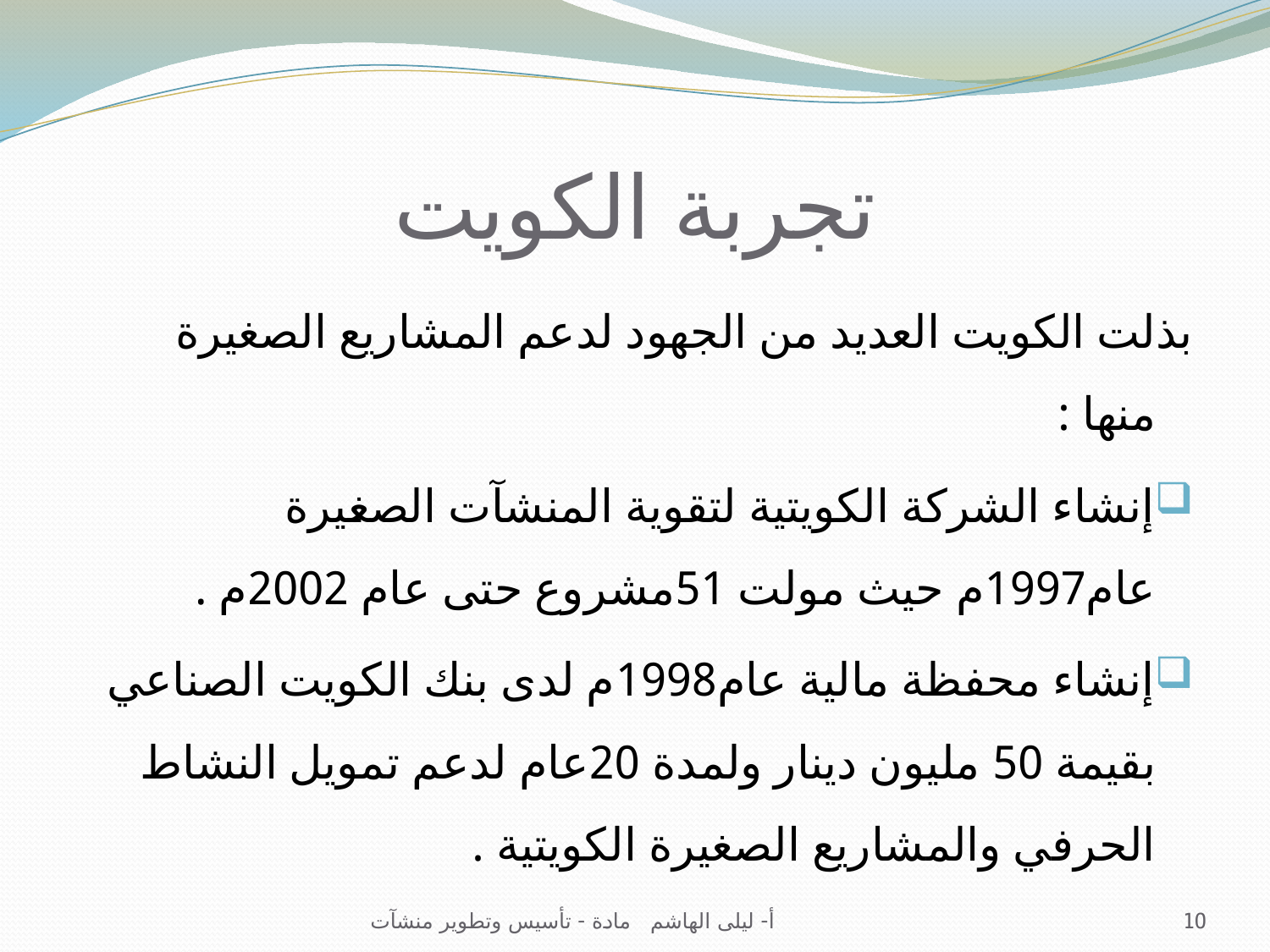

# تجربة الكويت
بذلت الكويت العديد من الجهود لدعم المشاريع الصغيرة منها :
إنشاء الشركة الكويتية لتقوية المنشآت الصغيرة عام1997م حيث مولت 51مشروع حتى عام 2002م .
إنشاء محفظة مالية عام1998م لدى بنك الكويت الصناعي بقيمة 50 مليون دينار ولمدة 20عام لدعم تمويل النشاط الحرفي والمشاريع الصغيرة الكويتية .
أ- ليلى الهاشم   مادة - تأسيس وتطوير منشآت
10